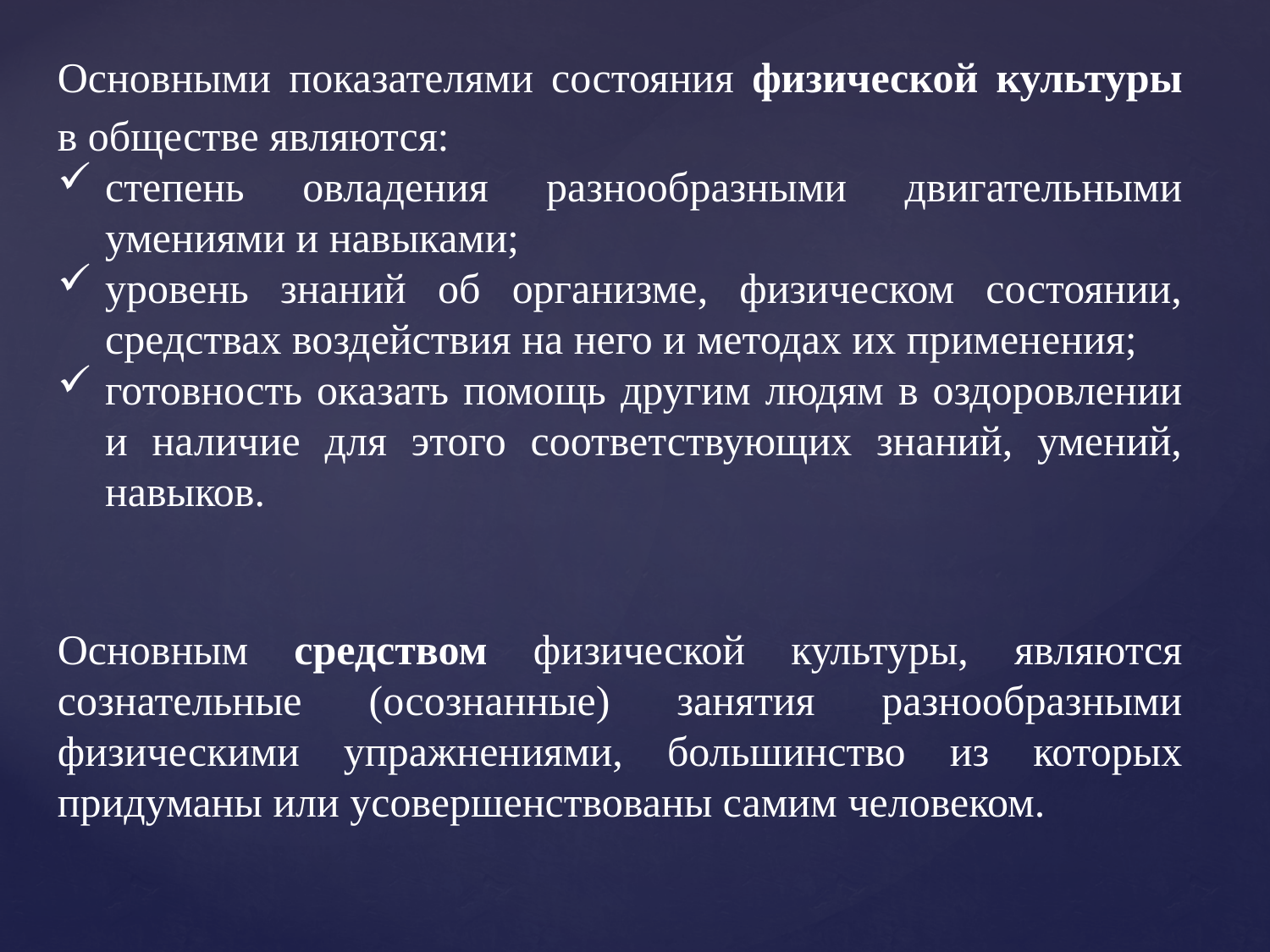

Основными показателями состояния физической культуры в обществе являются:
степень овладения разнообразными двигательными умениями и навыками;
уровень знаний об организме, физическом состоянии, средствах воздействия на него и методах их применения;
готовность оказать помощь другим людям в оздоровлении и наличие для этого соответствующих знаний, умений, навыков.
Основным средством физической культуры, являются сознательные (осознанные) занятия разнообразными физическими упражнениями, большинство из которых придуманы или усовершенствованы самим человеком.